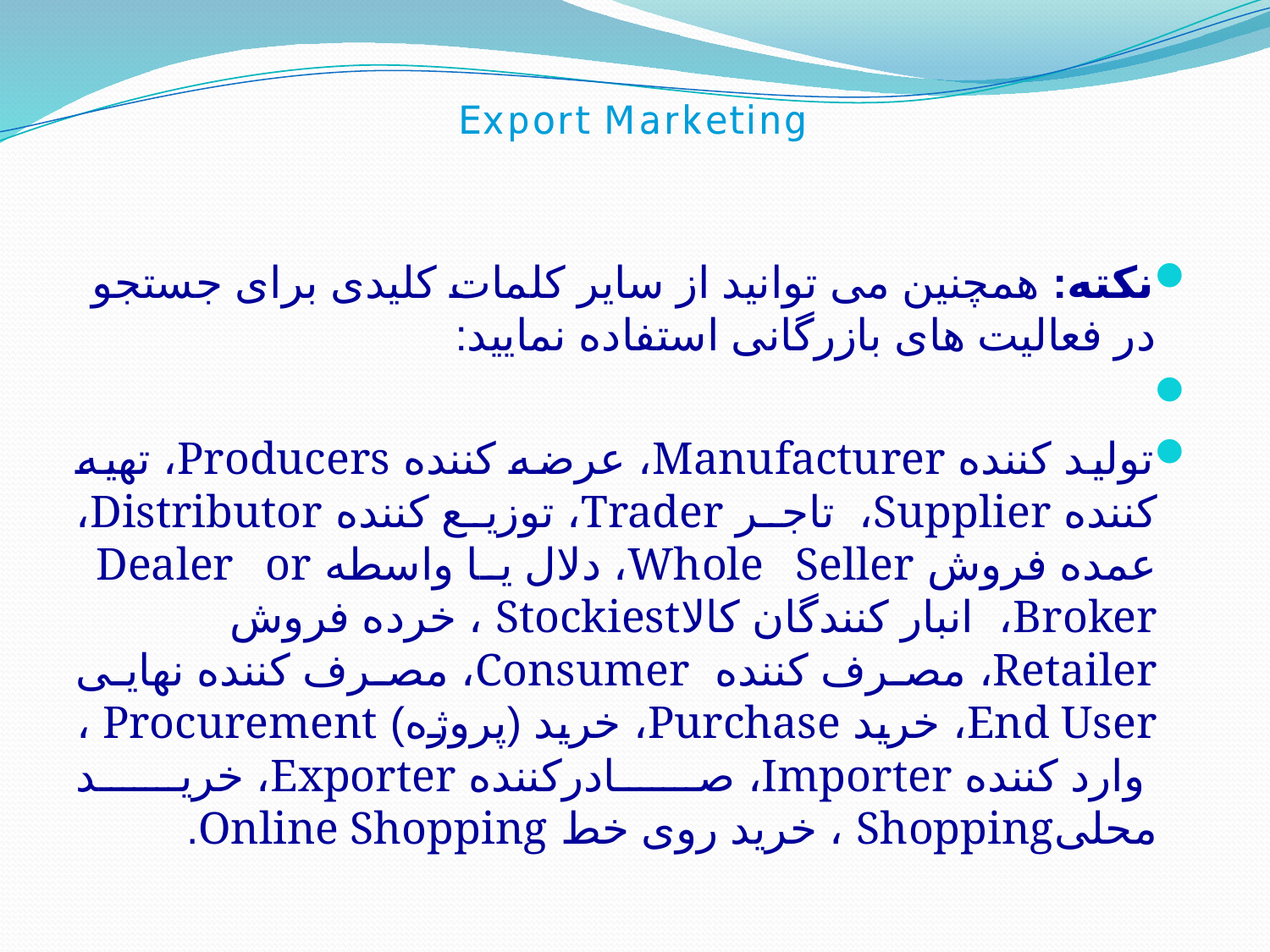

Export Marketing
نکته: همچنین می توانید از سایر کلمات کلیدی برای جستجو در فعالیت های بازرگانی استفاده نمایید:

تولید کننده Manufacturer، عرضه کننده Producers، تهیه کننده Supplier،  تاجر Trader، توزیع کننده Distributor، عمده فروش Whole Seller، دلال یا واسطه Dealer or Broker،  انبار کنندگان کالاStockiest ، خرده فروش Retailer، مصرف کننده  Consumer، مصرف کننده نهایی End User، خرید Purchase، خرید (پروژه) Procurement ،  وارد کننده Importer، صادرکننده Exporter، خرید محلیShopping ، خرید روی خط Online Shopping.